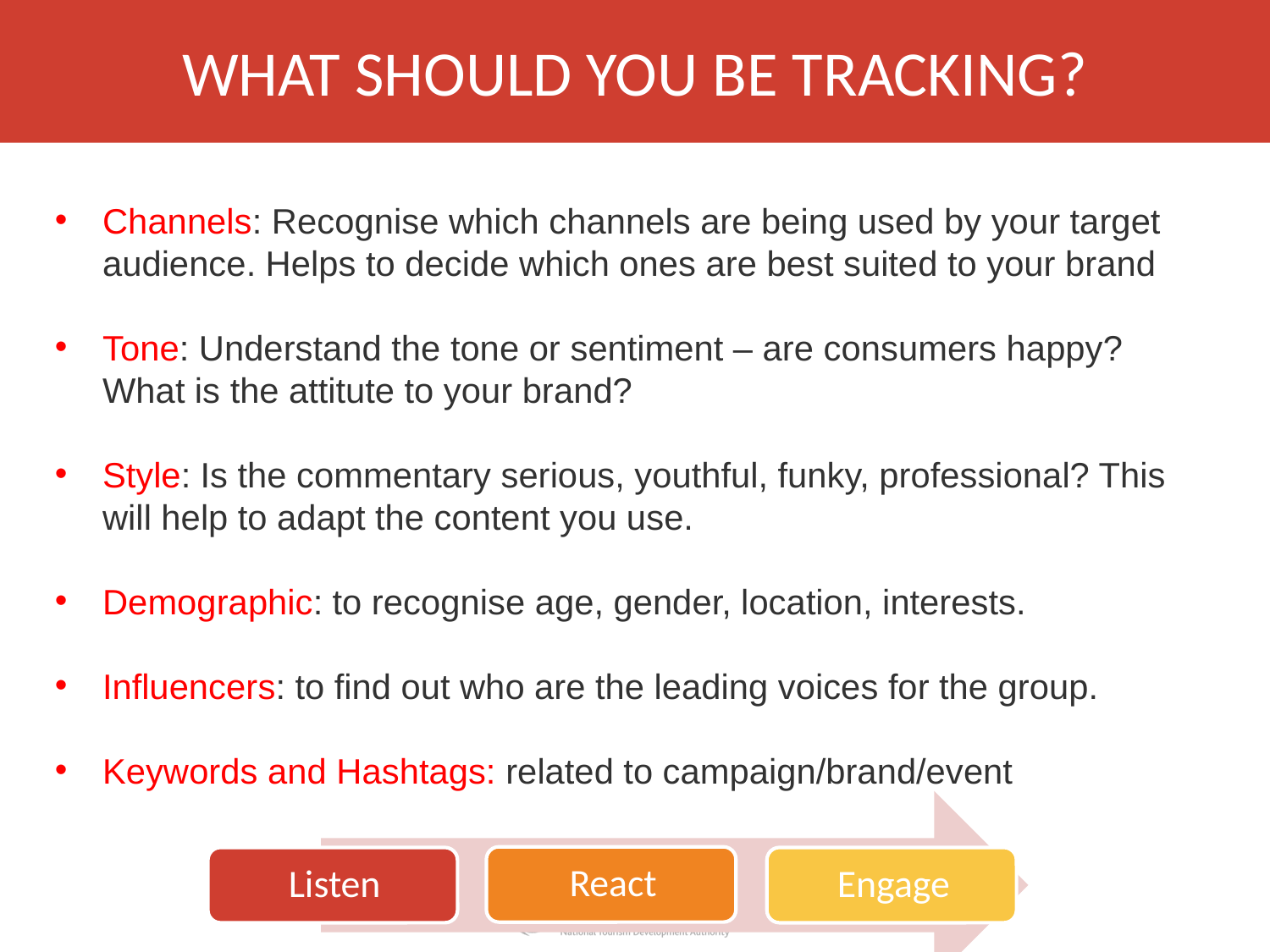

# What should you be tracking?
Channels: Recognise which channels are being used by your target audience. Helps to decide which ones are best suited to your brand

Tone: Understand the tone or sentiment – are consumers happy?  What is the attitute to your brand?

Style: Is the commentary serious, youthful, funky, professional? This will help to adapt the content you use.

Demographic: to recognise age, gender, location, interests.

Influencers: to find out who are the leading voices for the group.

Keywords and Hashtags: related to campaign/brand/event

Listen
React
Engage